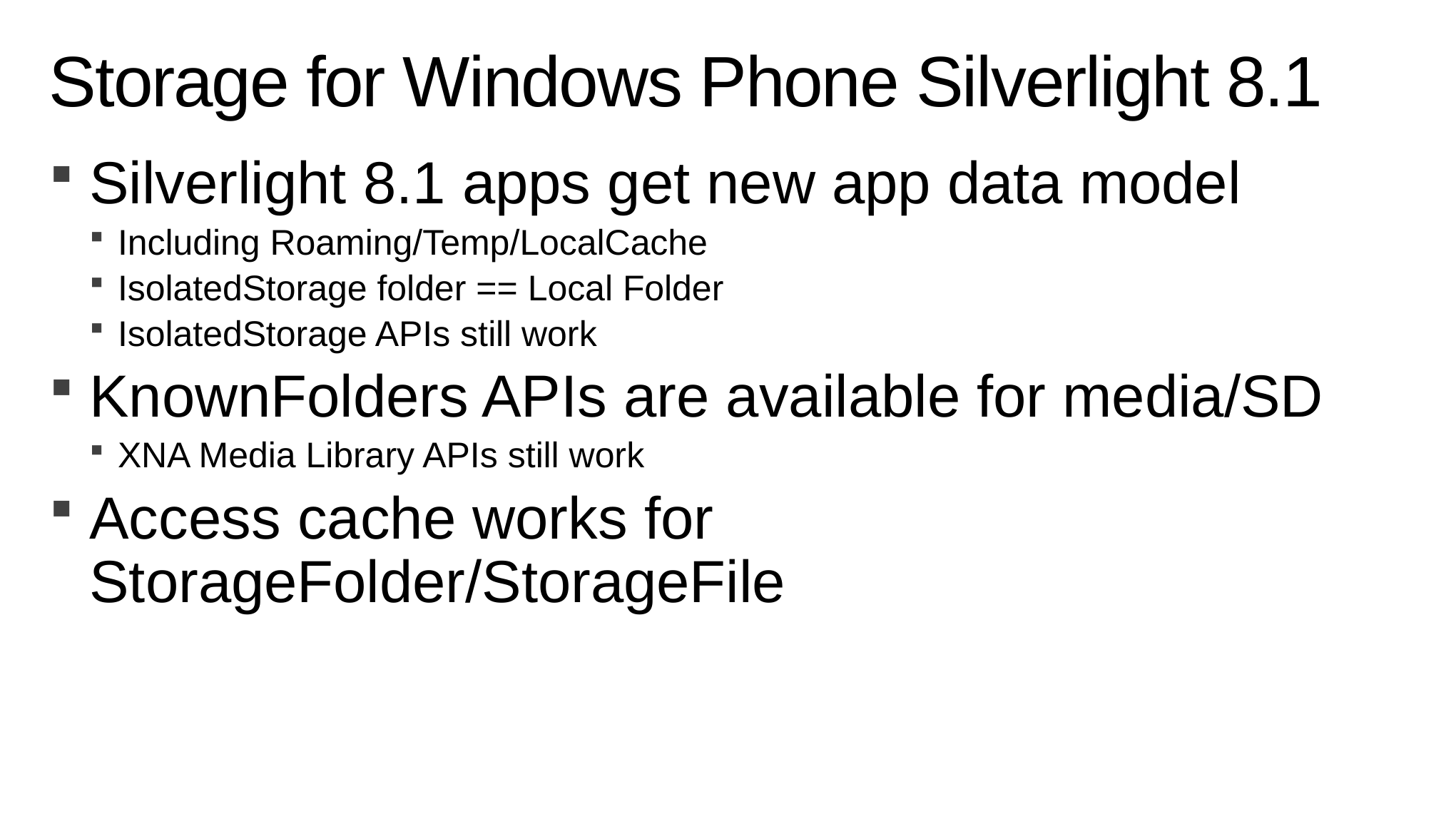

# Storage for Windows Phone Silverlight 8.1
Silverlight 8.1 apps get new app data model
Including Roaming/Temp/LocalCache
IsolatedStorage folder == Local Folder
IsolatedStorage APIs still work
KnownFolders APIs are available for media/SD
XNA Media Library APIs still work
Access cache works for StorageFolder/StorageFile